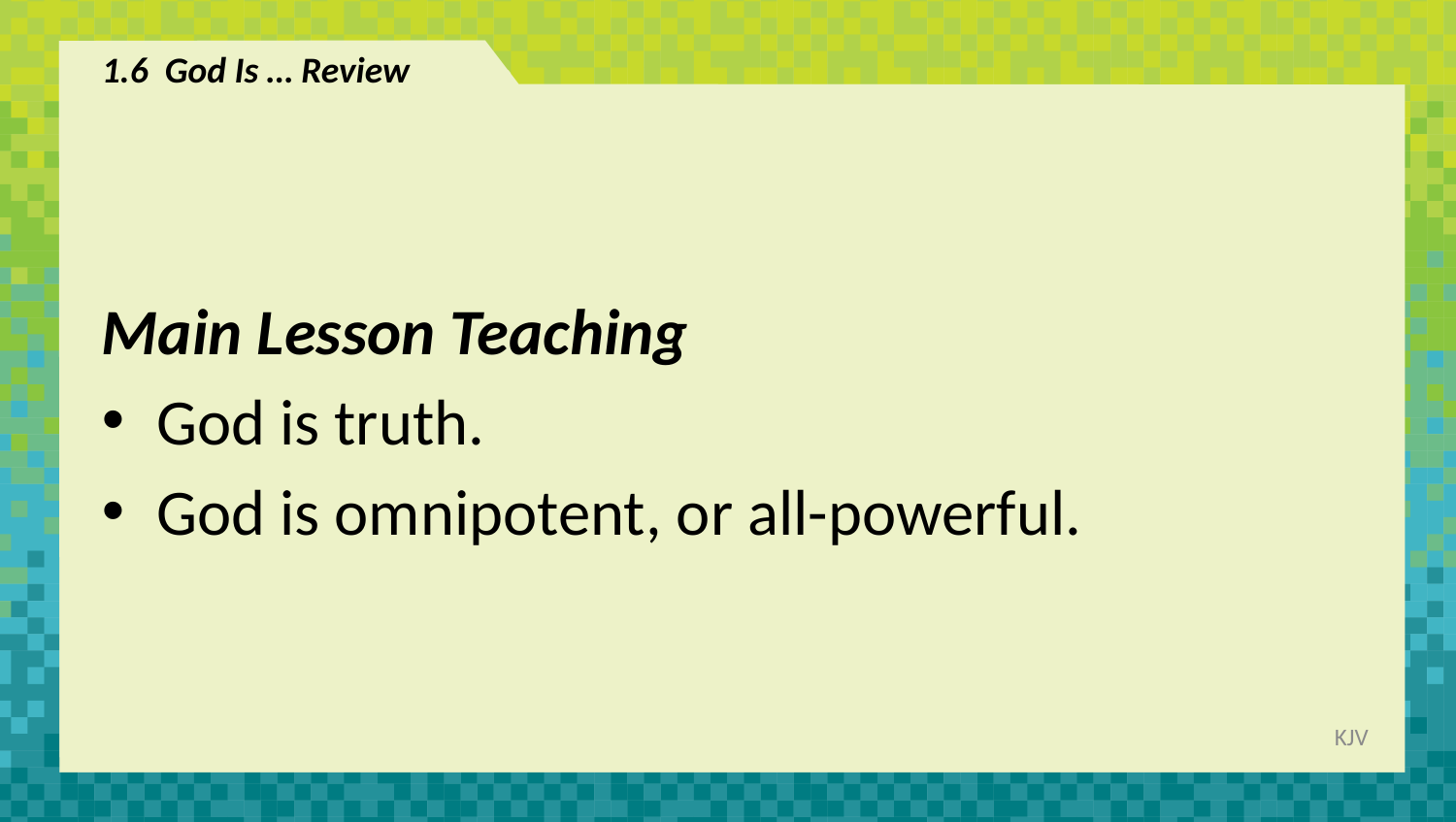

# 1.6  God Is … Review
Main Lesson Teaching
God is truth.
God is omnipotent, or all-powerful.
KJV